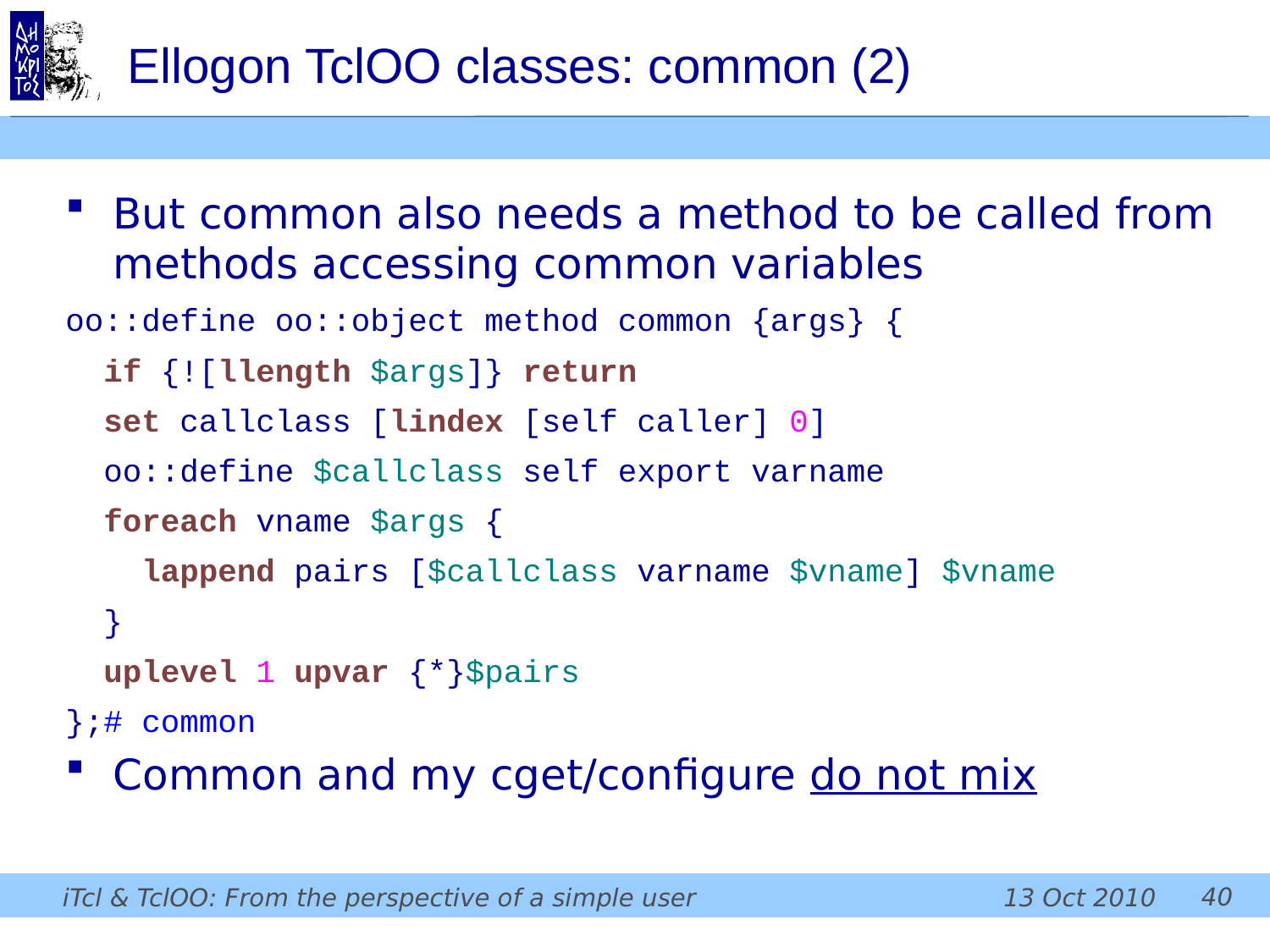

# Ellogon TclOO classes: common (2)
But common also needs a method to be called from methods accessing common variables
oo::define oo::object method common {args} {
  if {![llength $args]} return
  set callclass [lindex [self caller] 0]
  oo::define $callclass self export varname
  foreach vname $args {
    lappend pairs [$callclass varname $vname] $vname
  }
  uplevel 1 upvar {*}$pairs
};# common
Common and my cget/configure do not mix
40
iTcl & TclOO: From the perspective of a simple user
13 Oct 2010